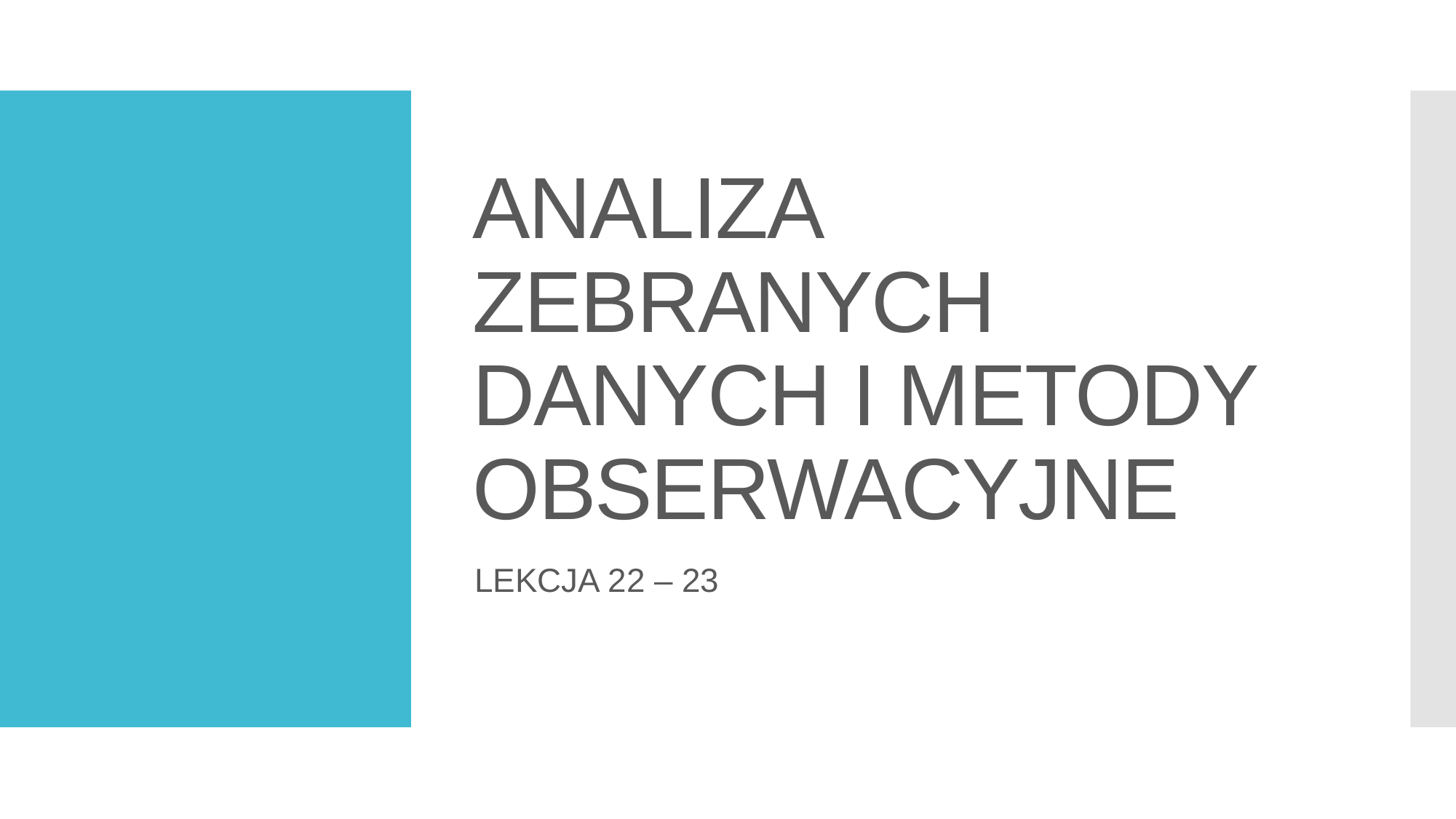

# ANALIZA ZEBRANYCH DANYCH I METODY OBSERWACYJNE
LEKCJA 22 – 23